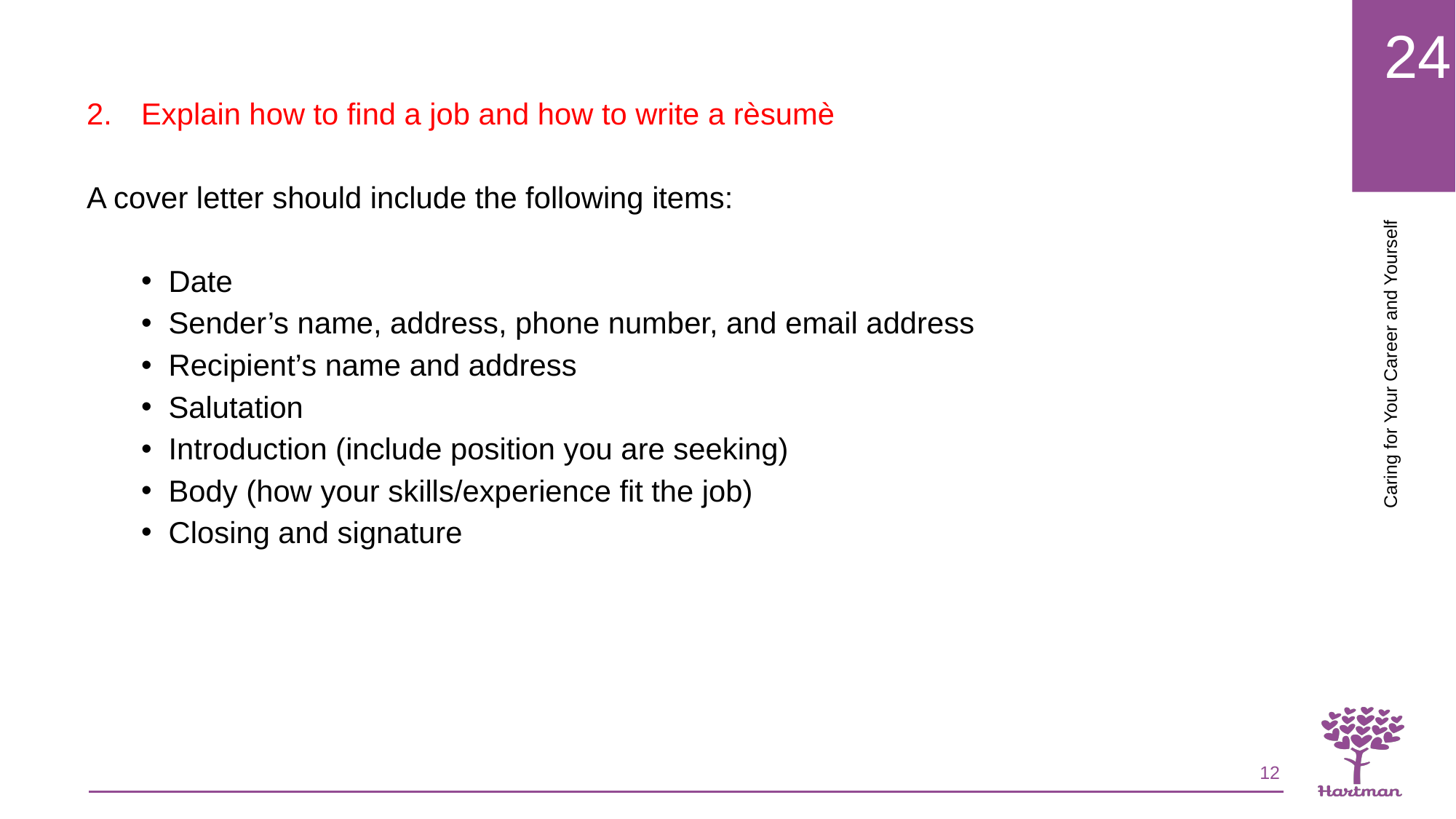

Explain how to find a job and how to write a rèsumè

A cover letter should include the following items:

Date
Sender’s name, address, phone number, and email address
Recipient’s name and address
Salutation
Introduction (include position you are seeking)
Body (how your skills/experience fit the job)
Closing and signature
12